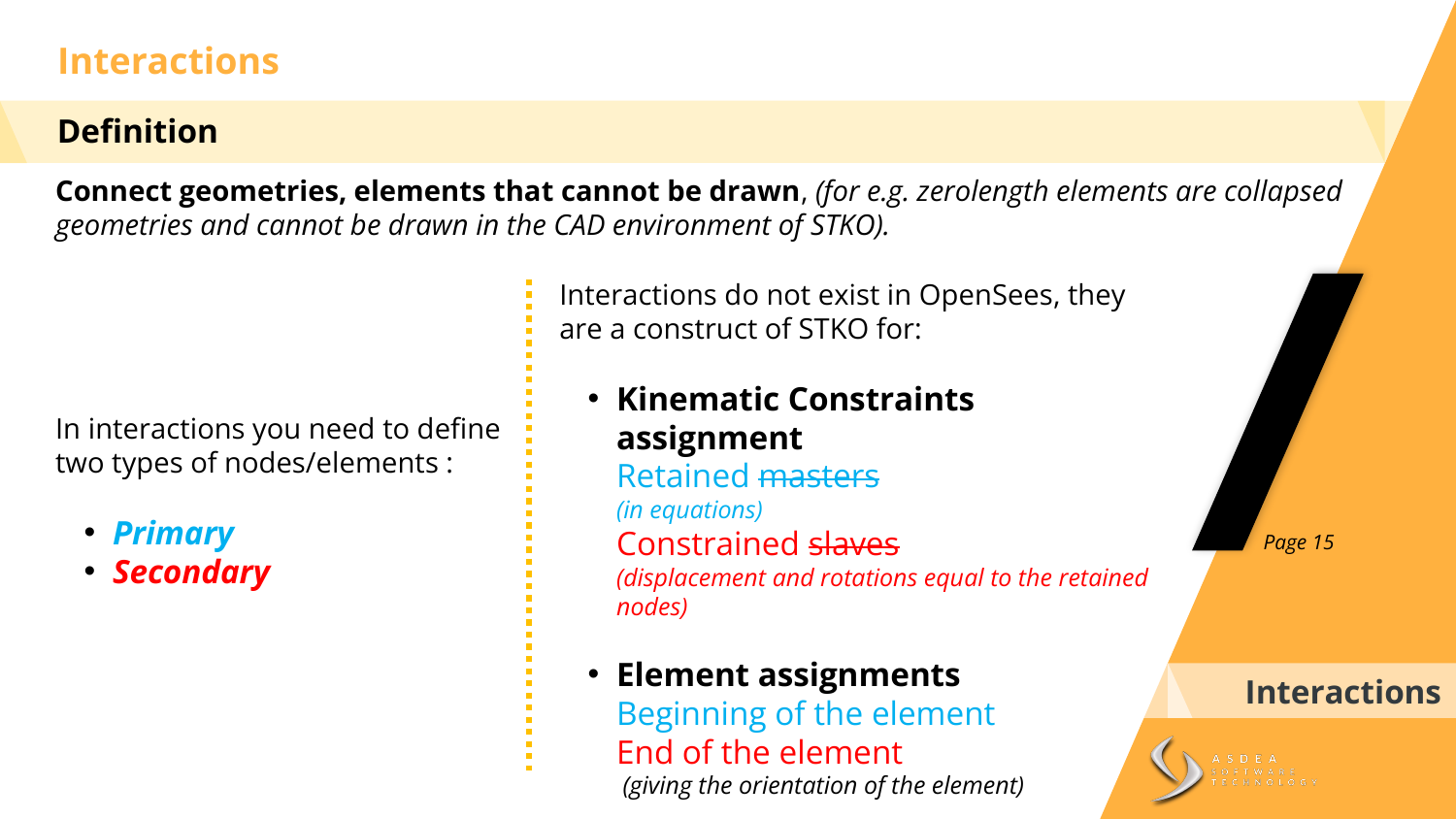

Interactions

Definition
Connect geometries, elements that cannot be drawn, (for e.g. zerolength elements are collapsed geometries and cannot be drawn in the CAD environment of STKO).

In interactions you need to define
two types of nodes/elements :

Primary
Secondary

Interactions do not exist in OpenSees, they are a construct of STKO for:

Kinematic Constraints assignment
Retained masters
(in equations)
Constrained slaves
(displacement and rotations equal to the retained nodes)

Element assignments
Beginning of the element
End of the element
 (giving the orientation of the element)
Page 15

Interactions